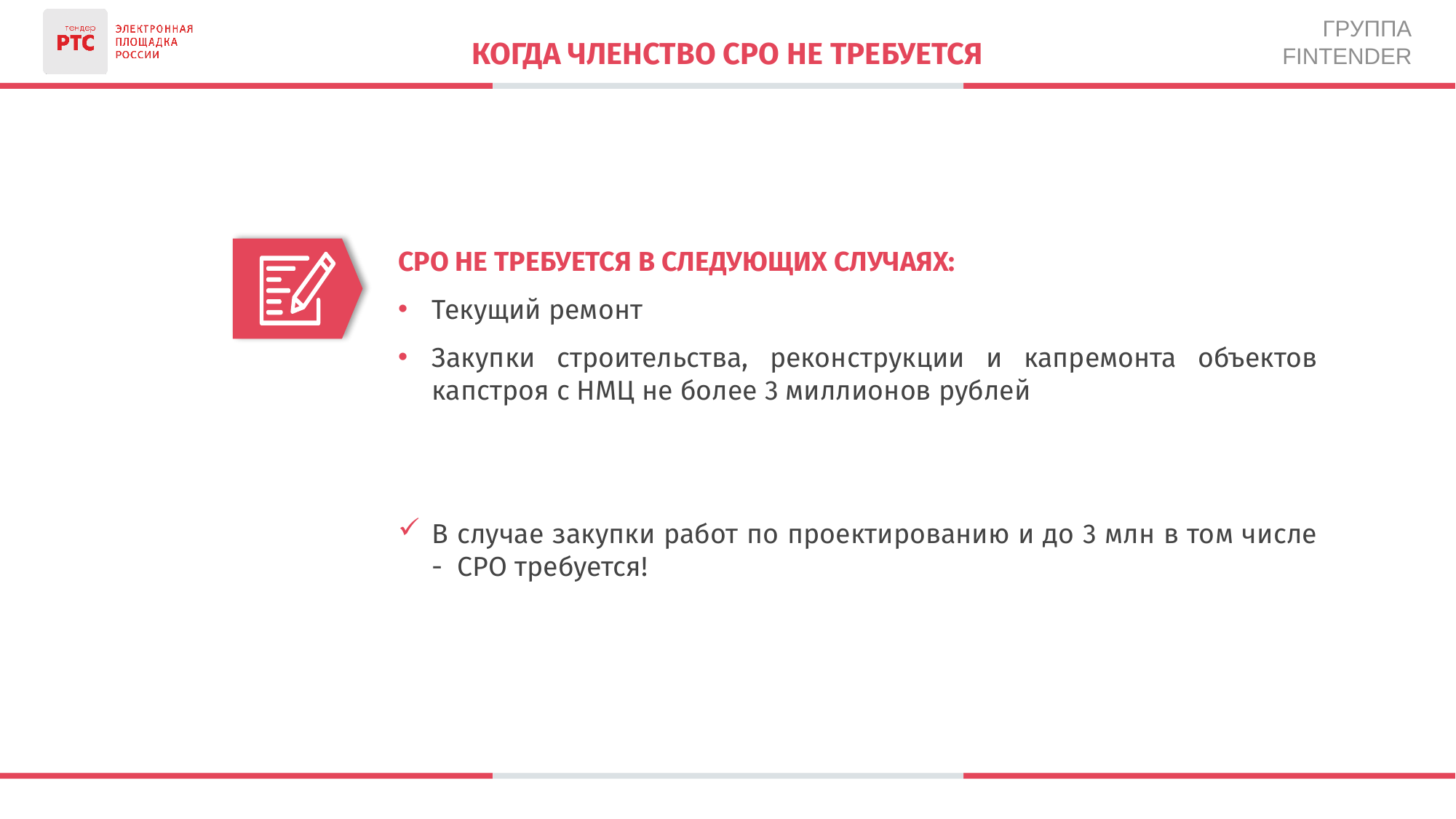

# Когда членство сро не требуется

СРО не требуется в следующих случаях:
Текущий ремонт
Закупки строительства, реконструкции и капремонта объектов капстроя с НМЦ не более 3 миллионов рублей

В случае закупки работ по проектированию и до 3 млн в том числе -  СРО требуется!